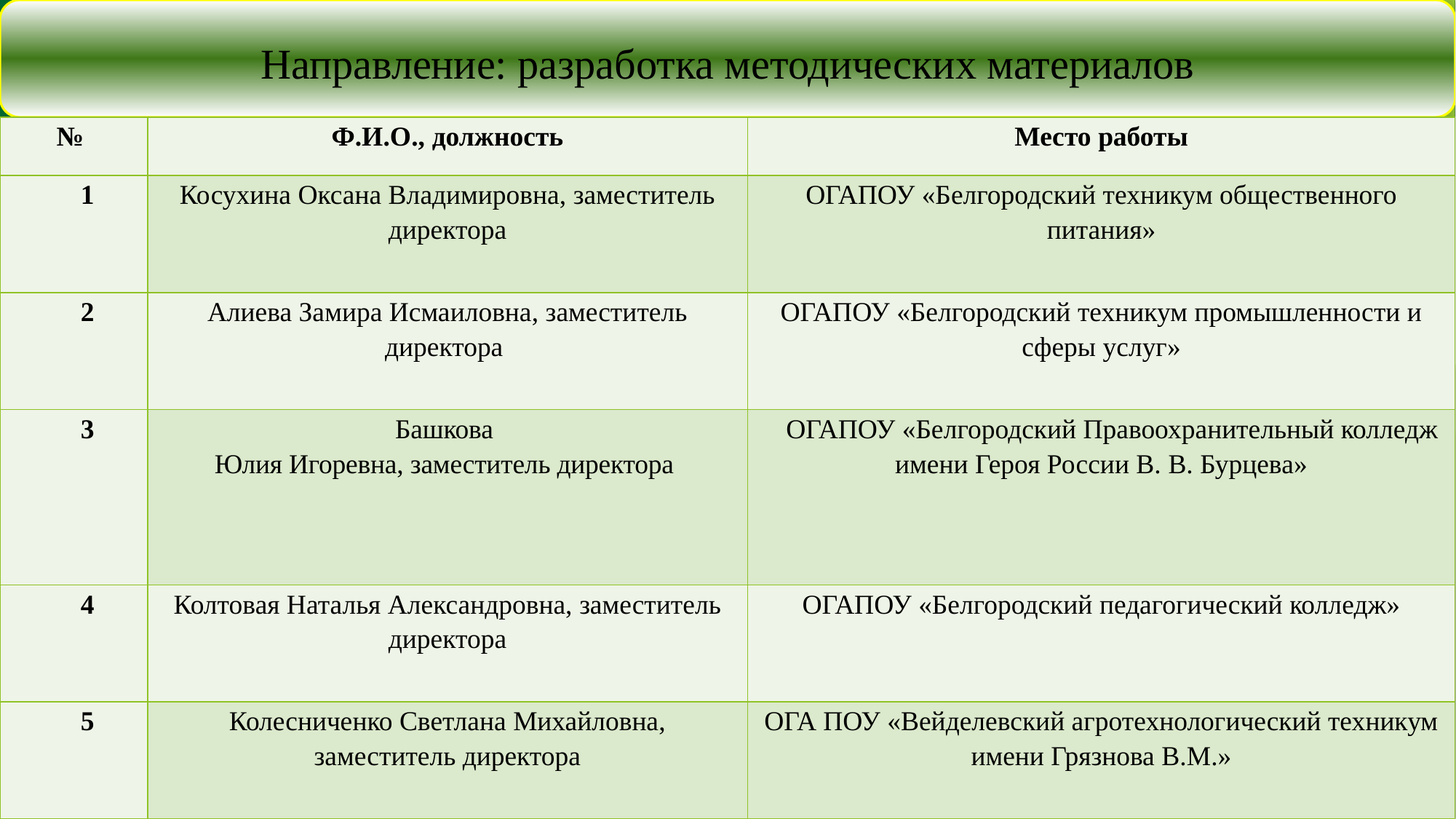

Направление: разработка методических материалов
| № | Ф.И.О., должность | Место работы |
| --- | --- | --- |
| 1 | Косухина Оксана Владимировна, заместитель директора | ОГАПОУ «Белгородский техникум общественного питания» |
| 2 | Алиева Замира Исмаиловна, заместитель директора | ОГАПОУ «Белгородский техникум промышленности и сферы услуг» |
| 3 | Башкова Юлия Игоревна, заместитель директора | ОГАПОУ «Белгородский Правоохранительный колледж имени Героя России В. В. Бурцева» |
| 4 | Колтовая Наталья Александровна, заместитель директора | ОГАПОУ «Белгородский педагогический колледж» |
| 5 | Колесниченко Светлана Михайловна, заместитель директора | ОГА ПОУ «Вейделевский агротехнологический техникум имени Грязнова В.М.» |